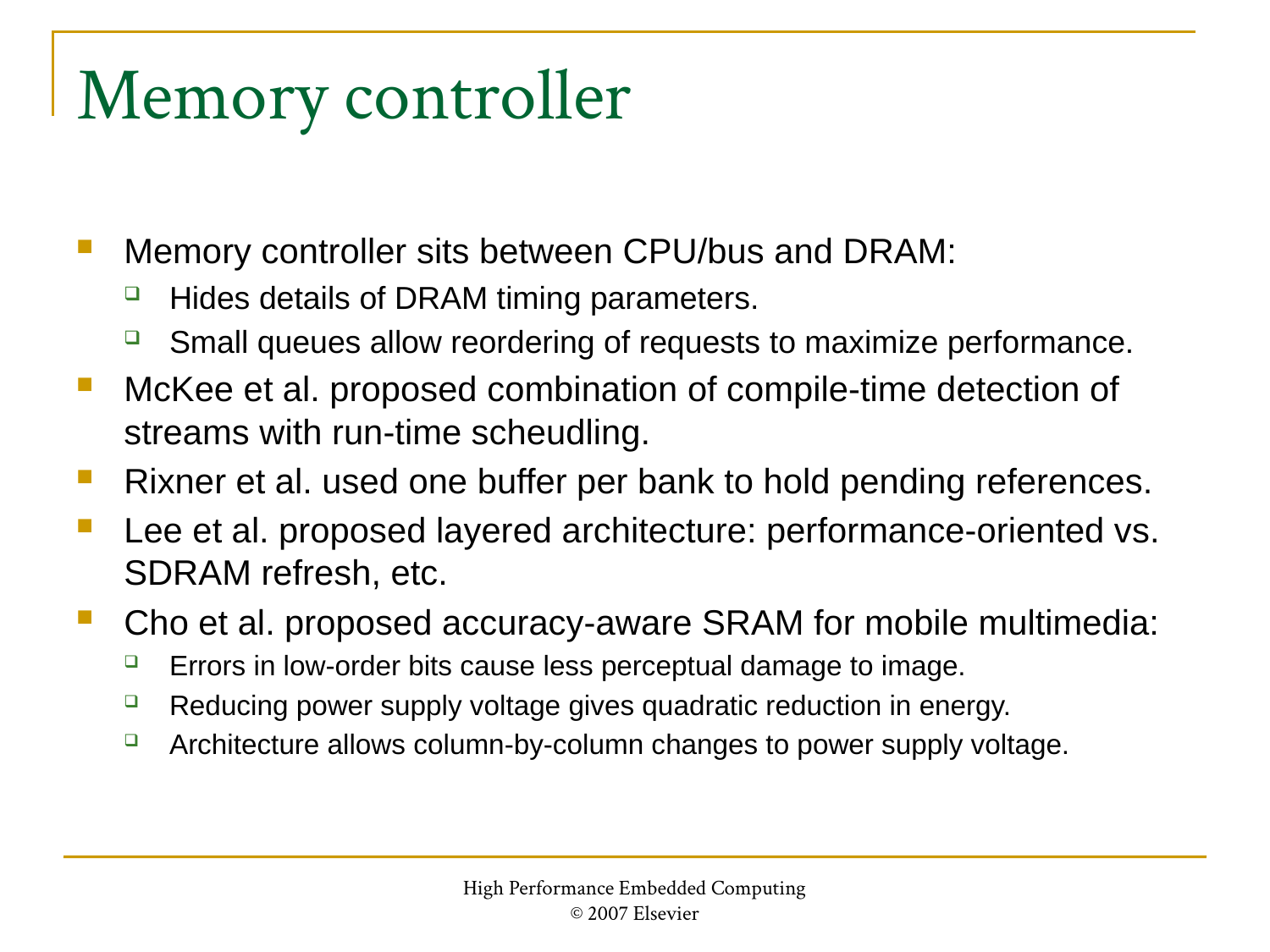

# Memory controller
Memory controller sits between CPU/bus and DRAM:
Hides details of DRAM timing parameters.
Small queues allow reordering of requests to maximize performance.
McKee et al. proposed combination of compile-time detection of streams with run-time scheudling.
Rixner et al. used one buffer per bank to hold pending references.
Lee et al. proposed layered architecture: performance-oriented vs. SDRAM refresh, etc.
Cho et al. proposed accuracy-aware SRAM for mobile multimedia:
Errors in low-order bits cause less perceptual damage to image.
Reducing power supply voltage gives quadratic reduction in energy.
Architecture allows column-by-column changes to power supply voltage.
High Performance Embedded Computing
© 2007 Elsevier